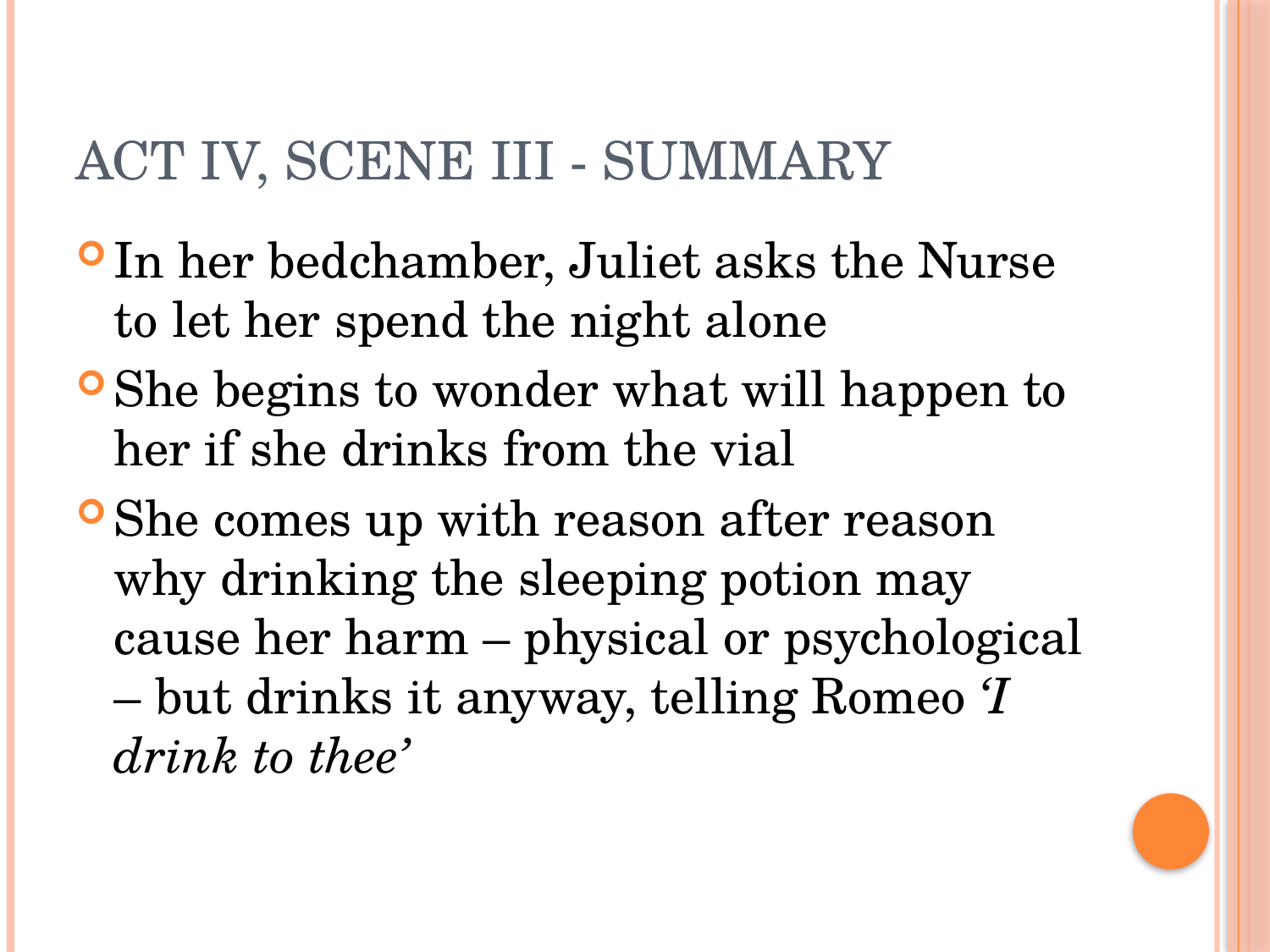

# Act IV, Scene iii - Summary
In her bedchamber, Juliet asks the Nurse to let her spend the night alone
She begins to wonder what will happen to her if she drinks from the vial
She comes up with reason after reason why drinking the sleeping potion may cause her harm – physical or psychological – but drinks it anyway, telling Romeo ‘I drink to thee’